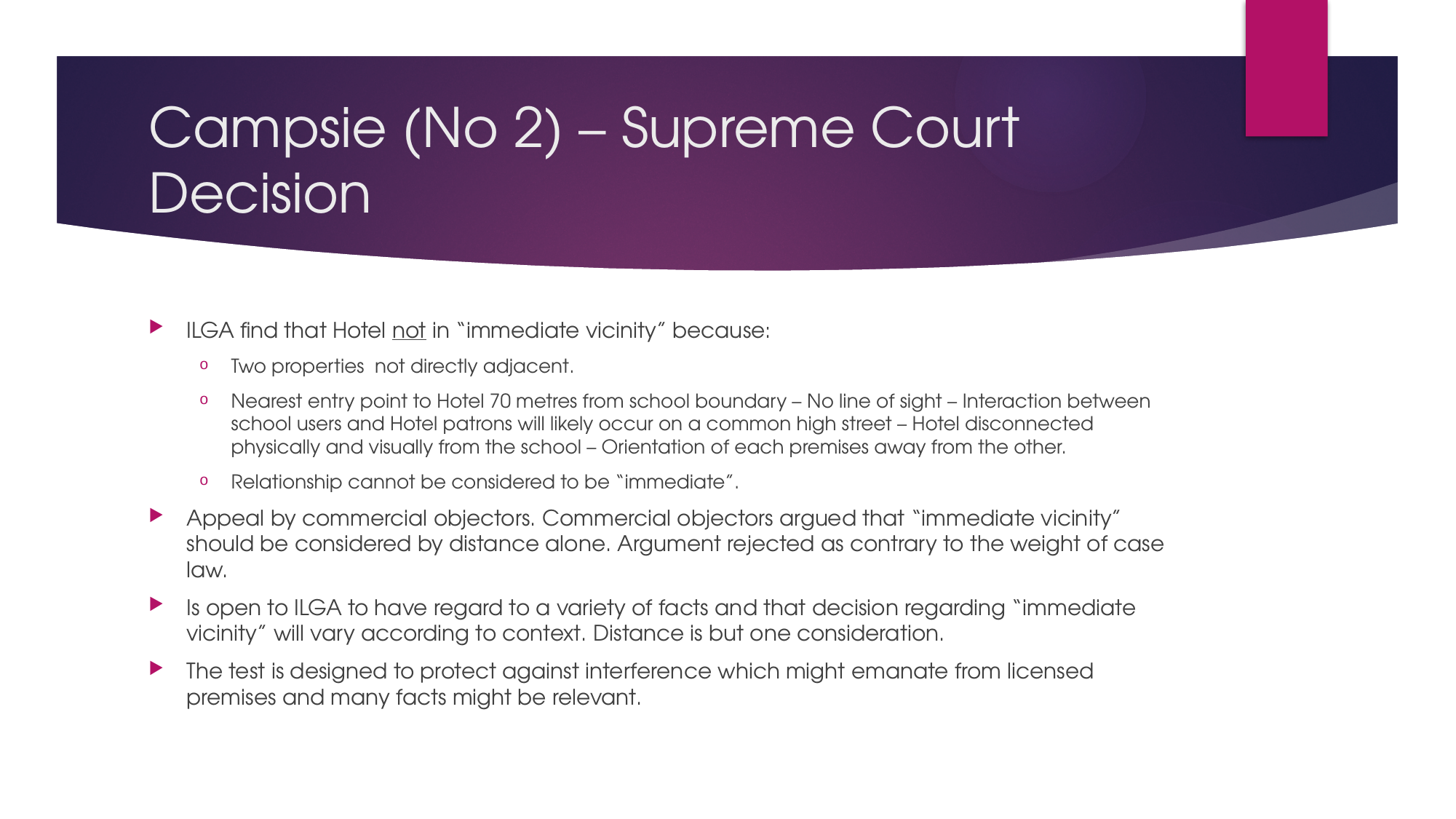

# Campsie (No 2) – Supreme Court Decision
ILGA find that Hotel not in “immediate vicinity” because:
Two properties  not directly adjacent.
Nearest entry point to Hotel 70 metres from school boundary – No line of sight – Interaction between school users and Hotel patrons will likely occur on a common high street – Hotel disconnected physically and visually from the school – Orientation of each premises away from the other.
Relationship cannot be considered to be “immediate”.
Appeal by commercial objectors. Commercial objectors argued that “immediate vicinity” should be considered by distance alone. Argument rejected as contrary to the weight of case law.
Is open to ILGA to have regard to a variety of facts and that decision regarding “immediate vicinity” will vary according to context. Distance is but one consideration.
The test is designed to protect against interference which might emanate from licensed premises and many facts might be relevant.